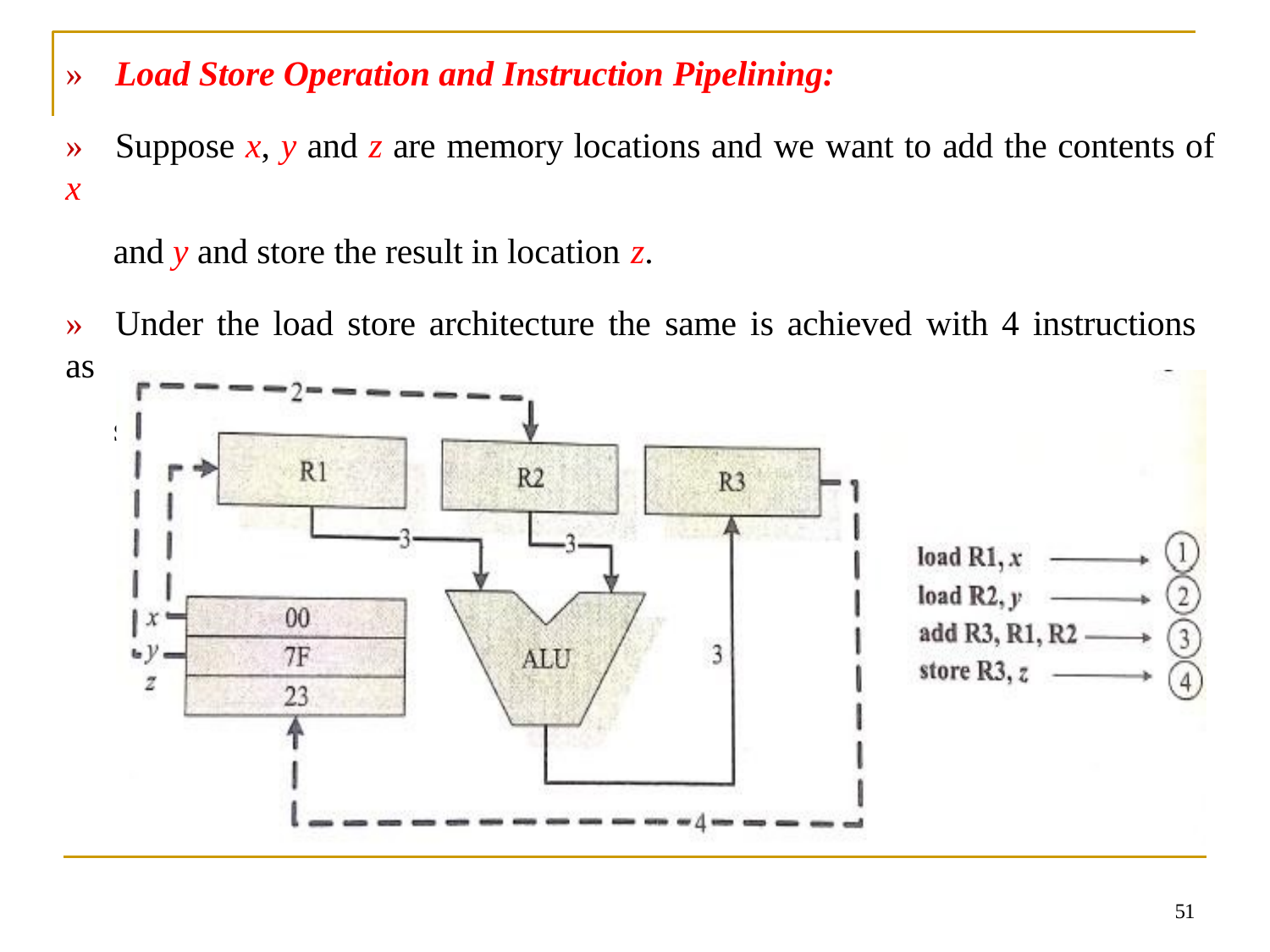

»	Load Store Operation and Instruction Pipelining:
»	Suppose x, y and z are memory locations and we want to add the contents of x
and y and store the result in location z.
»	Under the load store architecture the same is achieved with 4 instructions as
shown in following Figure.

51